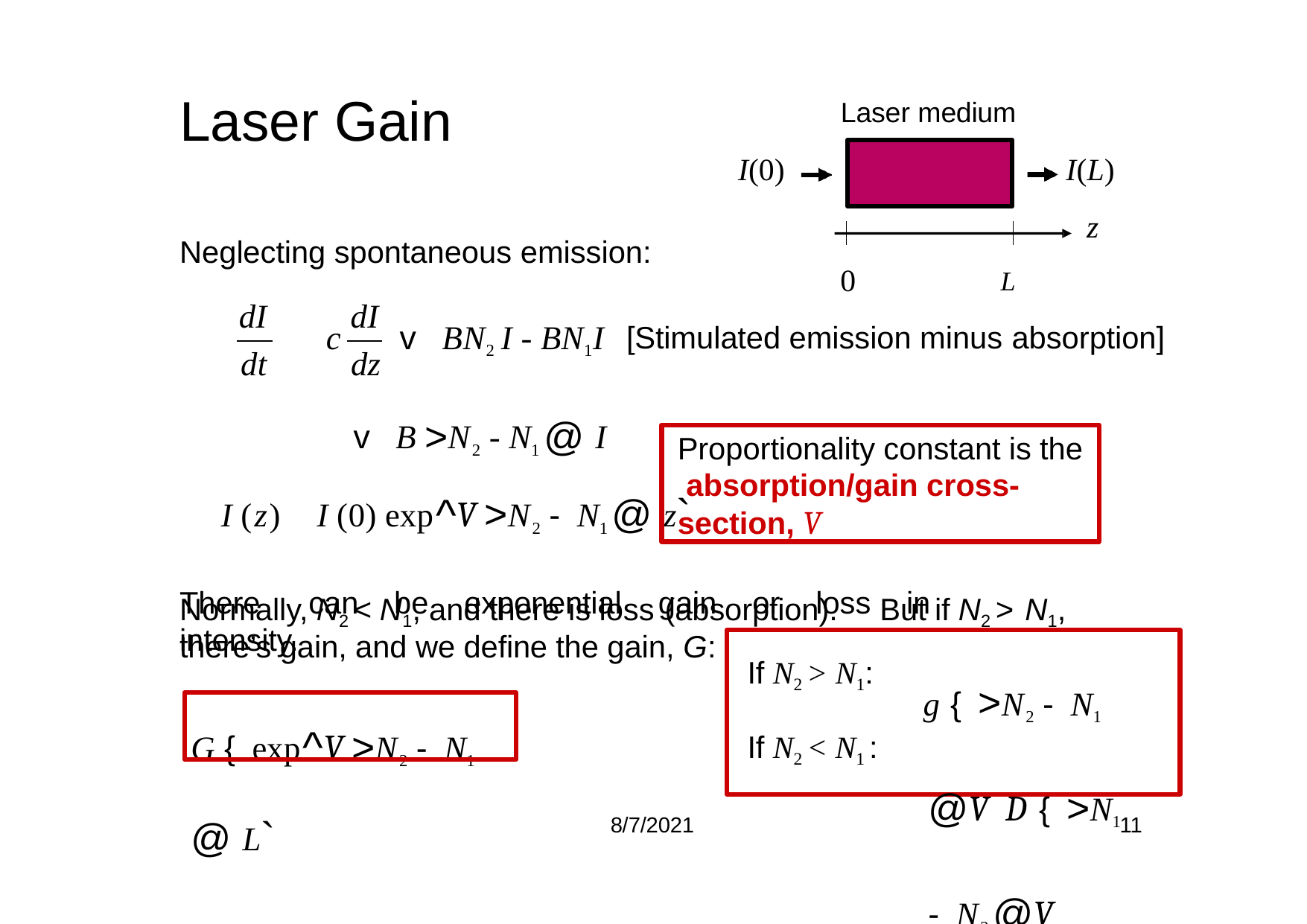

# Laser Gain
Laser medium
I(L)
z

I(0)

Neglecting spontaneous emission:
0	L
dI	dI
 	c	v	BN2 I - BN1I
v	B >N2  - N1 @ I
[Stimulated emission minus absorption]
dt	dz

Proportionality constant is the  absorption/gain cross-  section, V
I (z)   I (0) exp^V >N2  - N1 @ z`
There	can	be	exponential	gain	or	loss	in	intensity.
But if N2 > N1,
Normally, N2 < N1, and there is loss (absorption).
g { >N2  - N1 @V  D { >N1  - N2 @V
there’s gain, and we define the gain, G:

If N2 > N1:
G { exp^V >N2  - N1 @ L`

If N2 < N1 :
8/7/2021
11